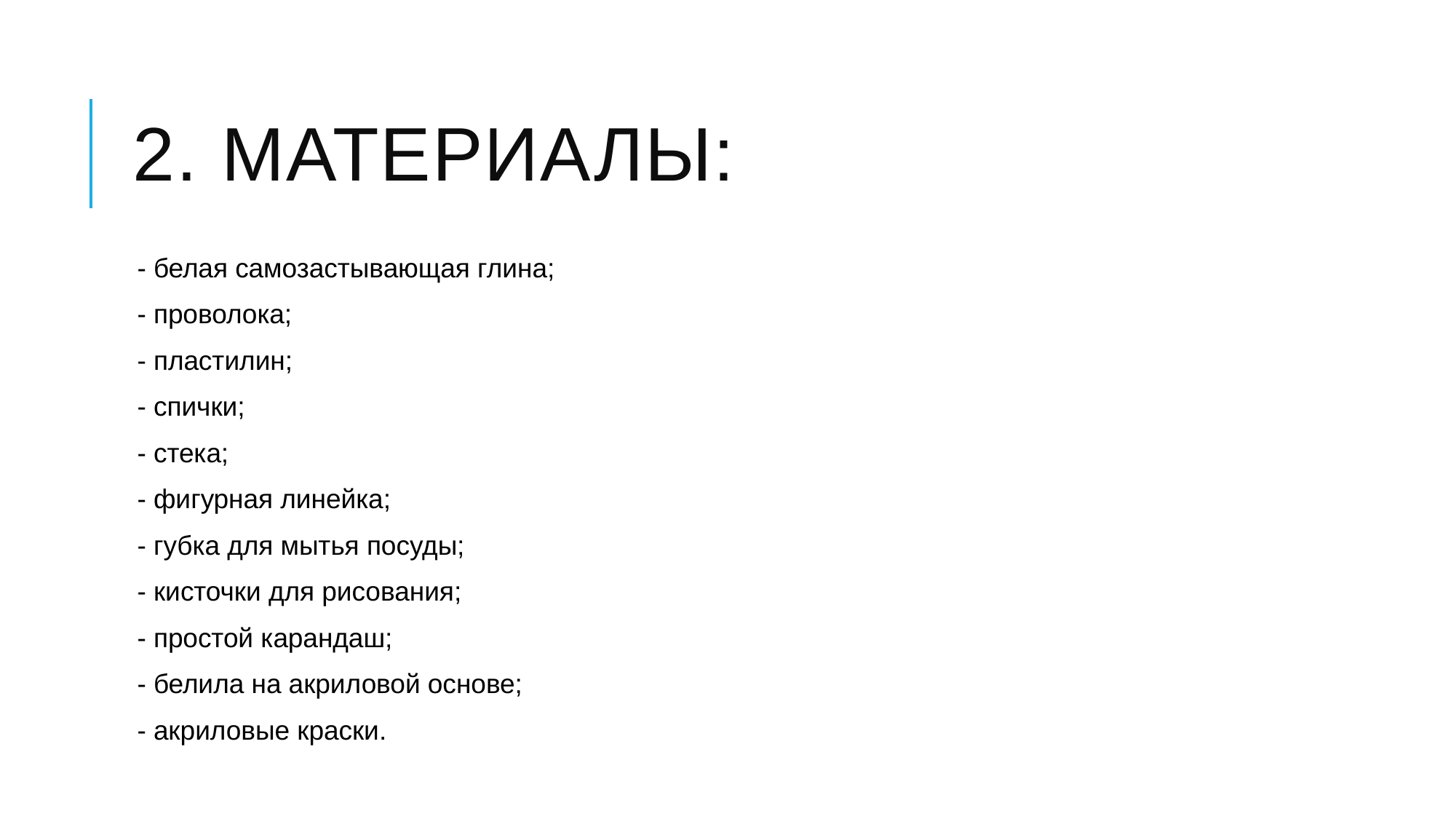

# 2. Материалы:
- белая самозастывающая глина;
- проволока;
- пластилин;
- спички;
- стека;
- фигурная линейка;
- губка для мытья посуды;
- кисточки для рисования;
- простой карандаш;
- белила на акриловой основе;
- акриловые краски.